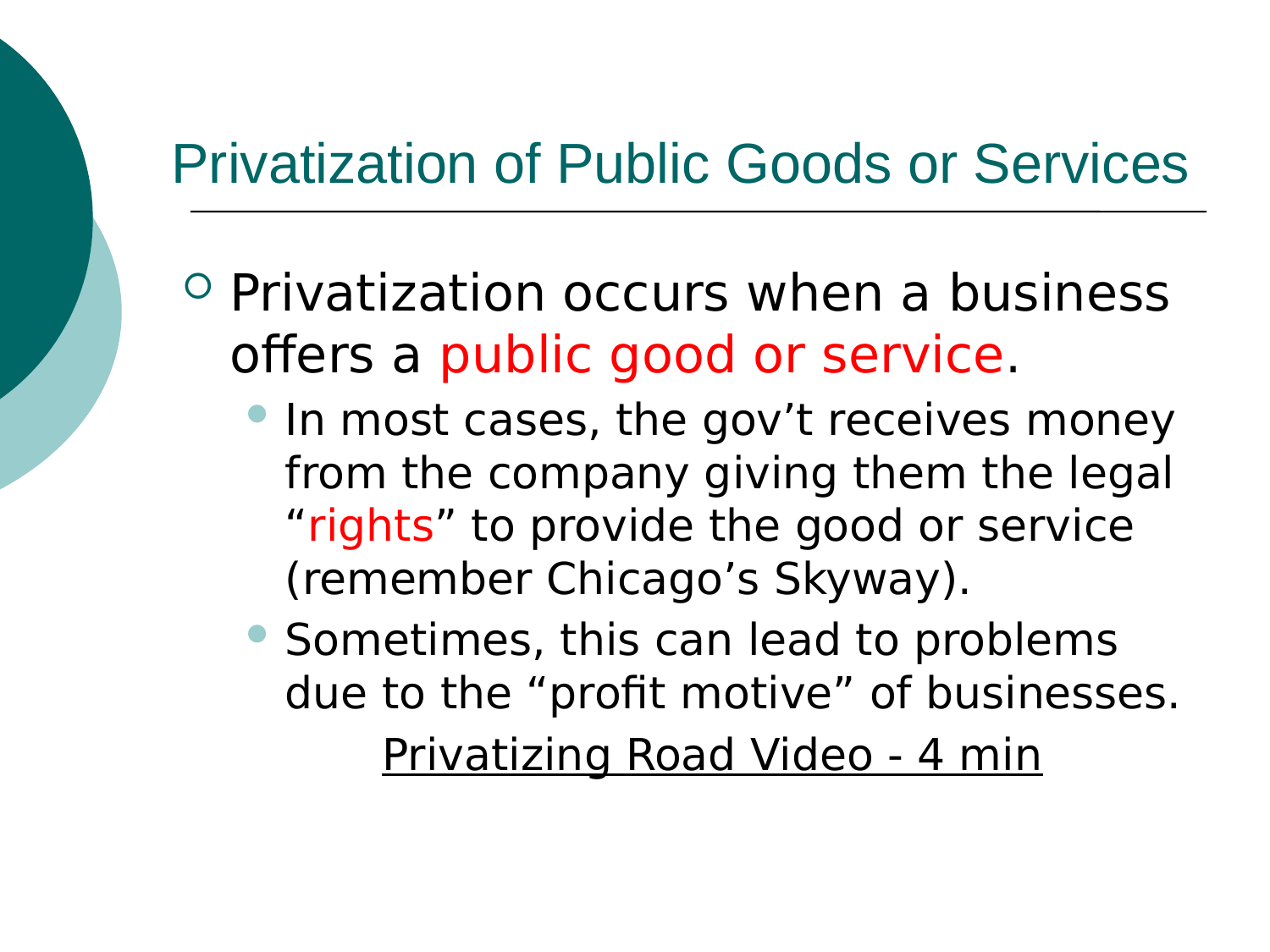

# Privatization of Public Goods or Services
Privatization occurs when a business offers a public good or service.
In most cases, the gov’t receives money from the company giving them the legal “rights” to provide the good or service (remember Chicago’s Skyway).
Sometimes, this can lead to problems due to the “profit motive” of businesses.
Privatizing Road Video - 4 min